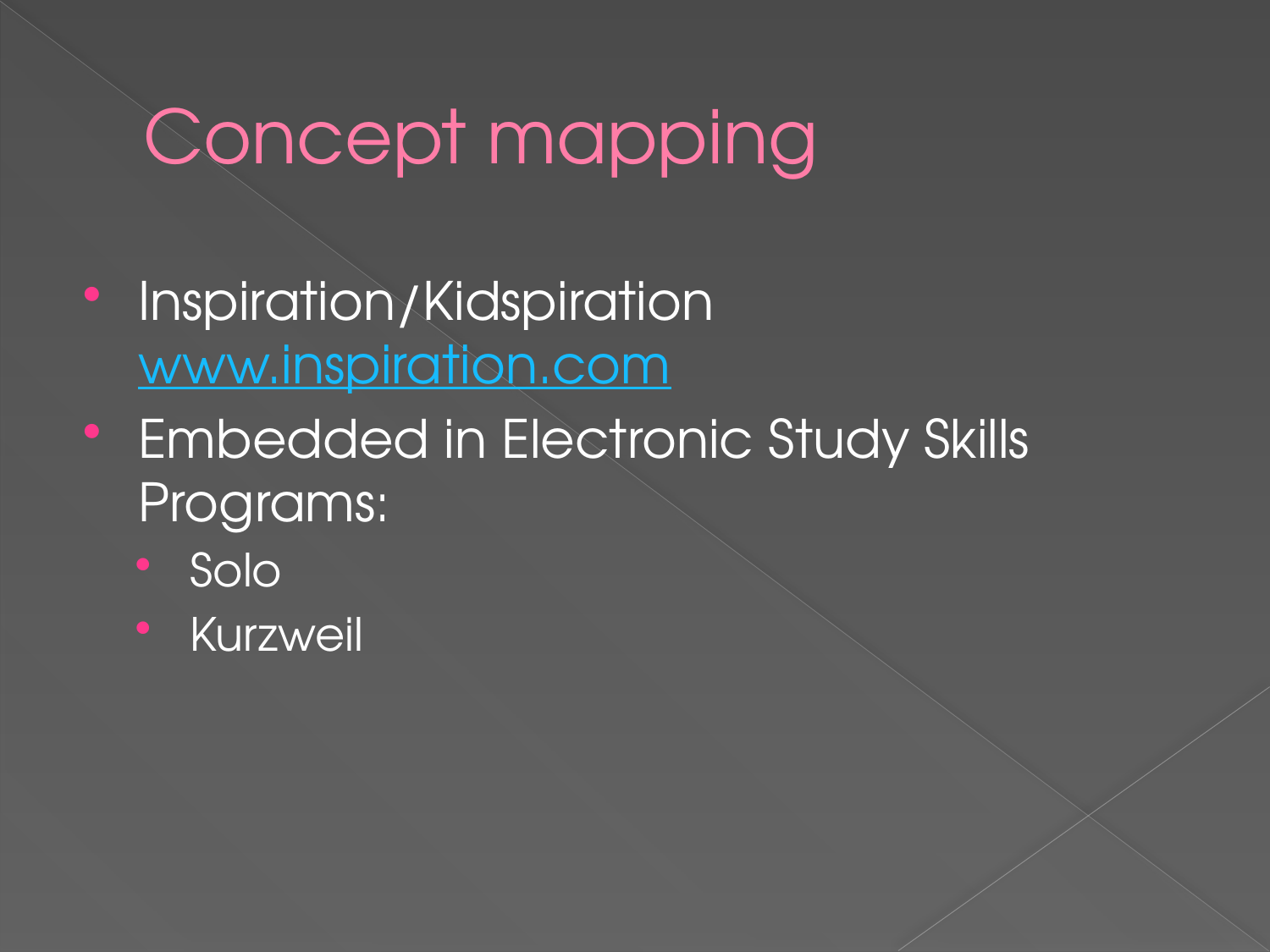

# Concept mapping
Inspiration/Kidspiration www.inspiration.com
Embedded in Electronic Study Skills Programs:
Solo
Kurzweil